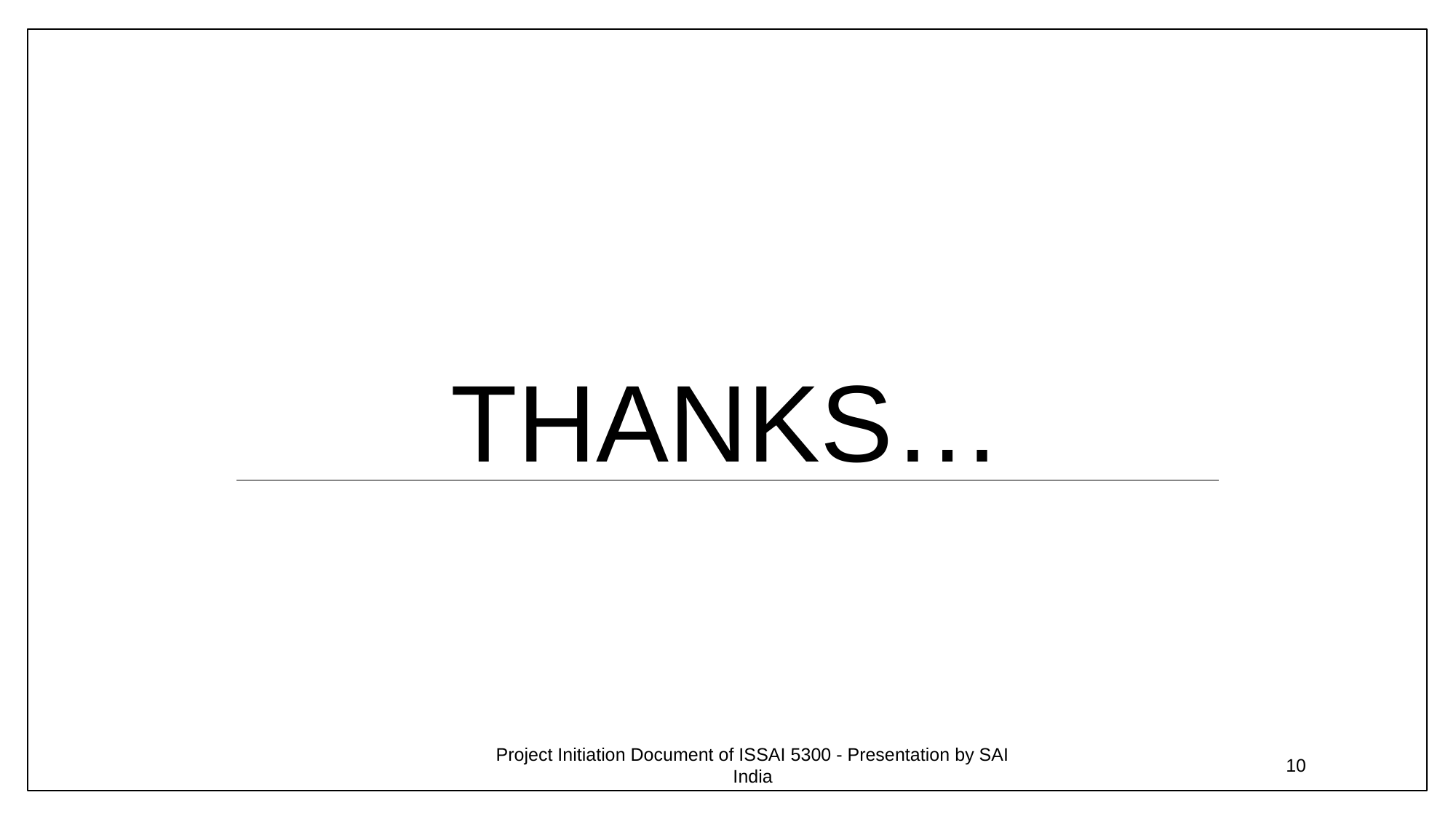

# Thanks…

Project Initiation Document of ISSAI 5300 - Presentation by SAI India
10